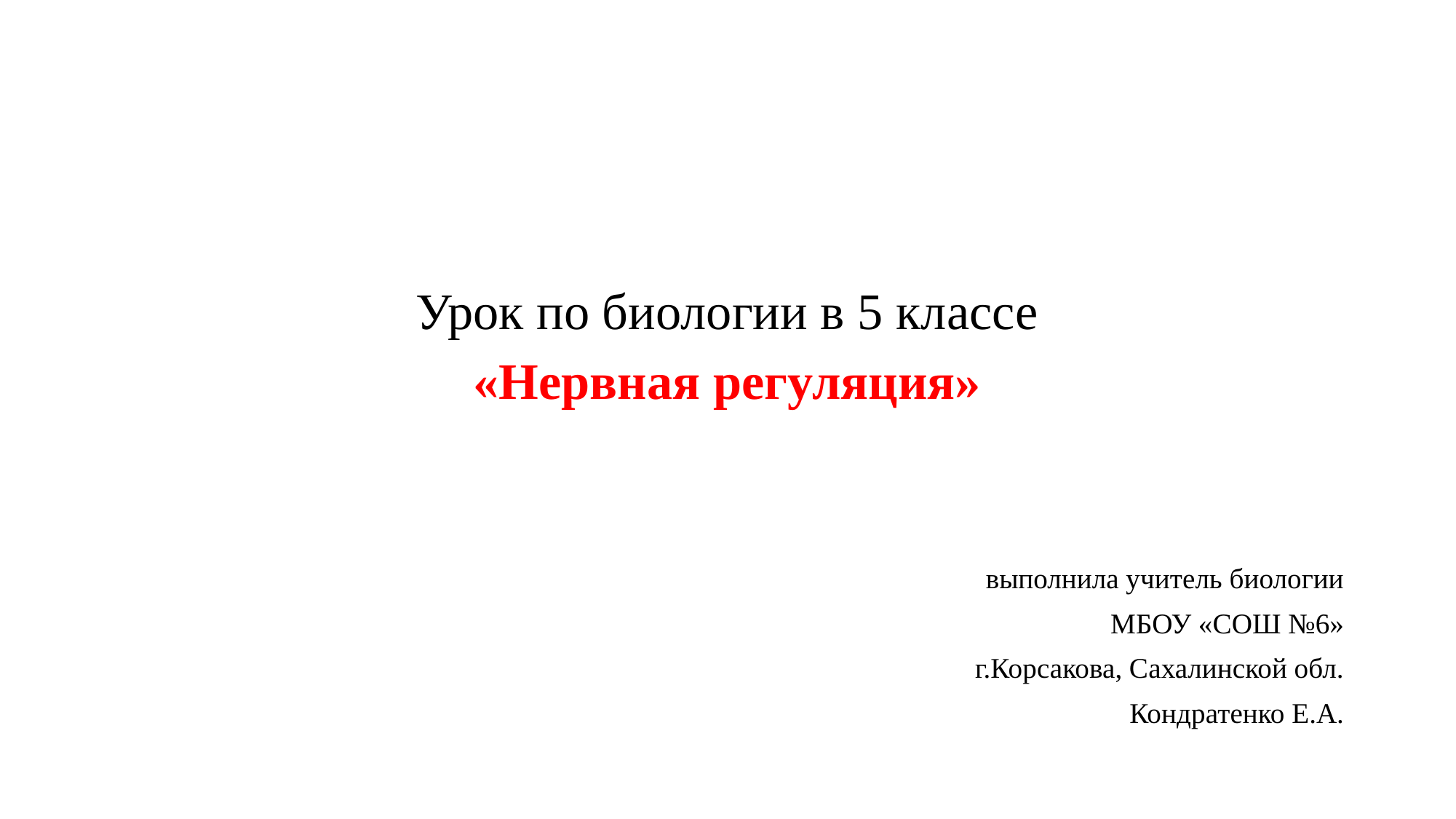

#

Урок по биологии в 5 классе
«Нервная регуляция»

выполнила учитель биологии
МБОУ «СОШ №6»
г.Корсакова, Сахалинской обл.
Кондратенко Е.А.